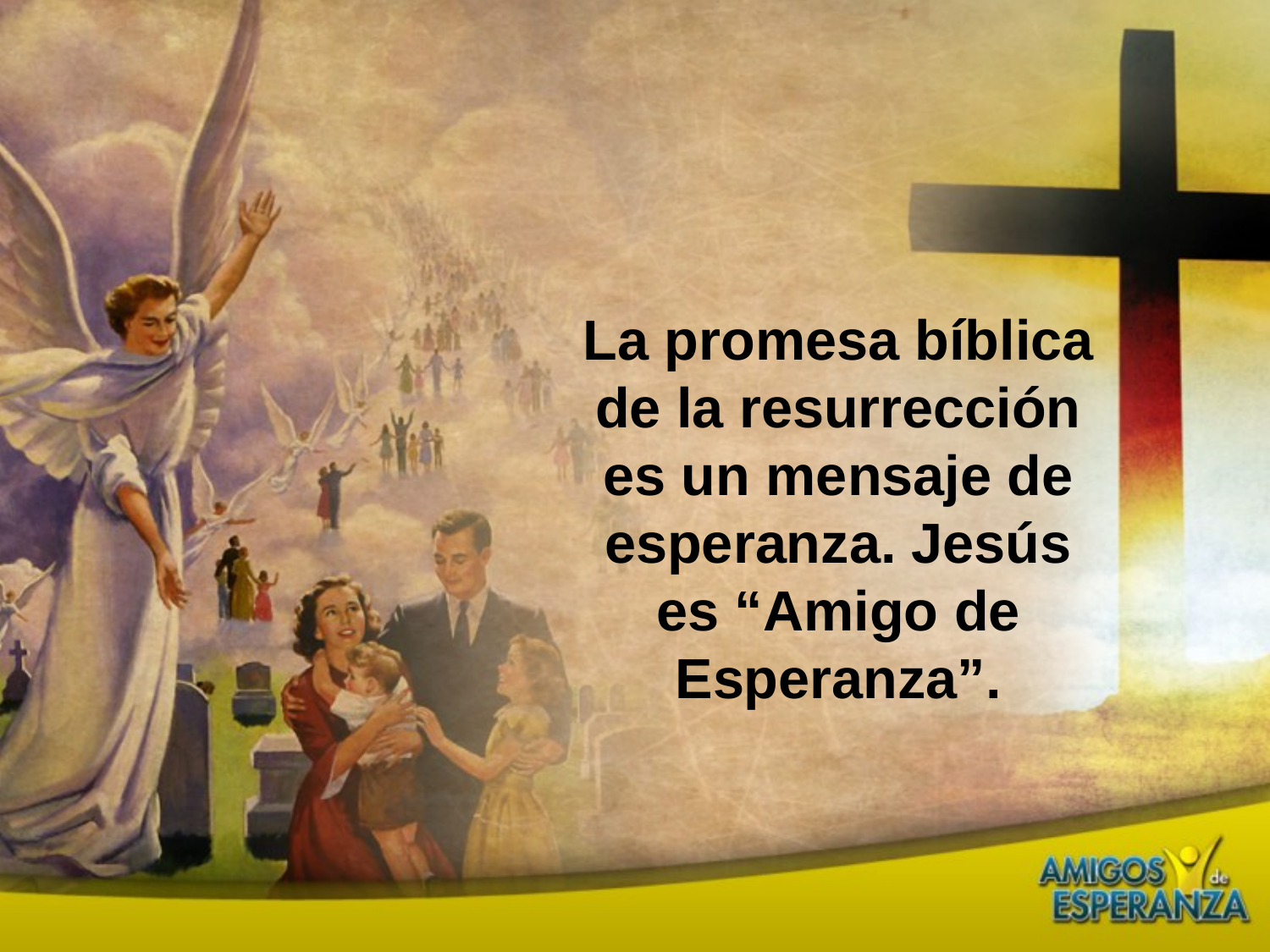

La promesa bíblica de la resurrección es un mensaje de esperanza. Jesús es “Amigo de Esperanza”.